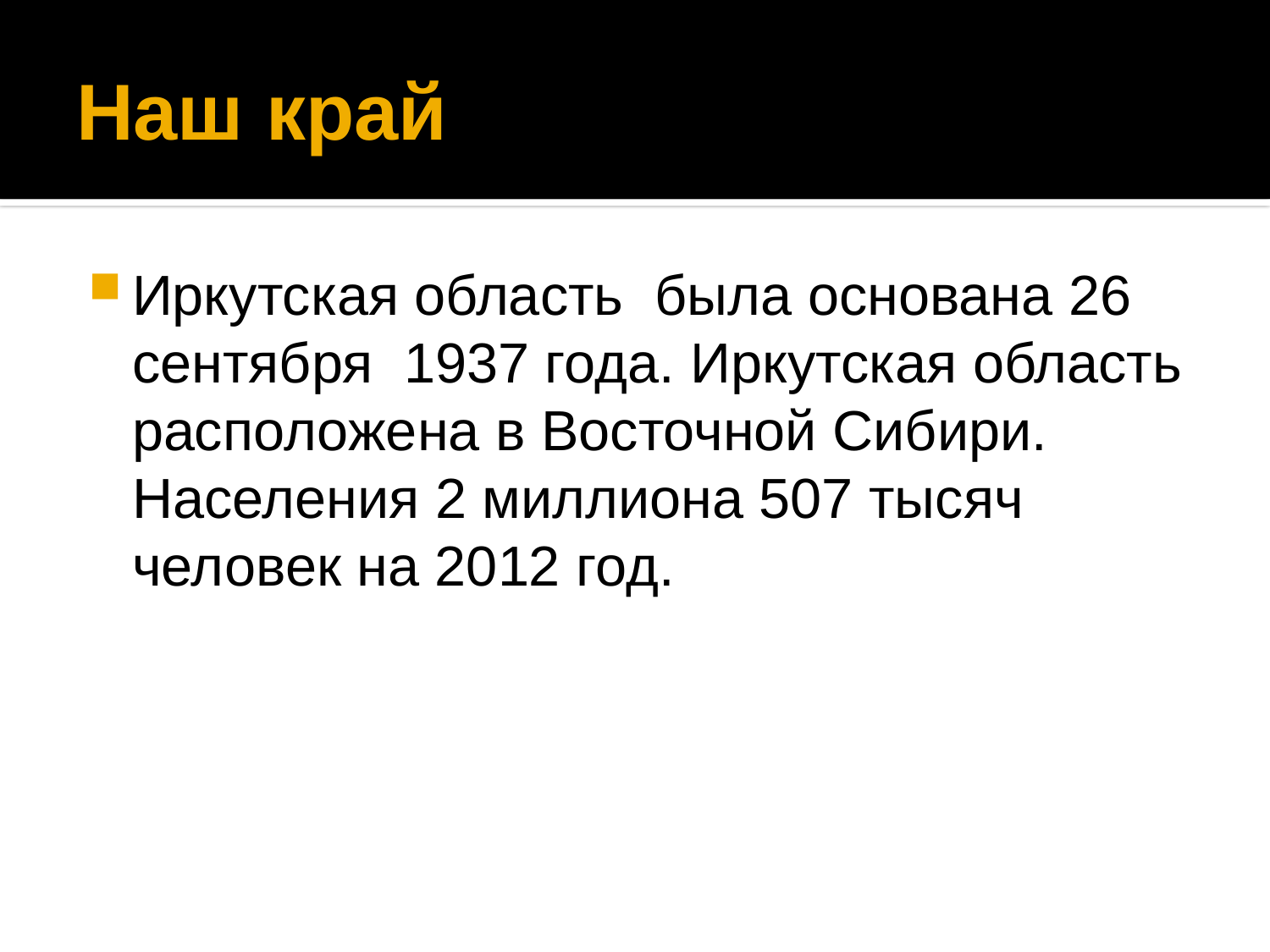

# Наш край
Иркутская область  была основана 26 сентября  1937 года. Иркутская область расположена в Восточной Сибири. Населения 2 миллиона 507 тысяч человек на 2012 год.